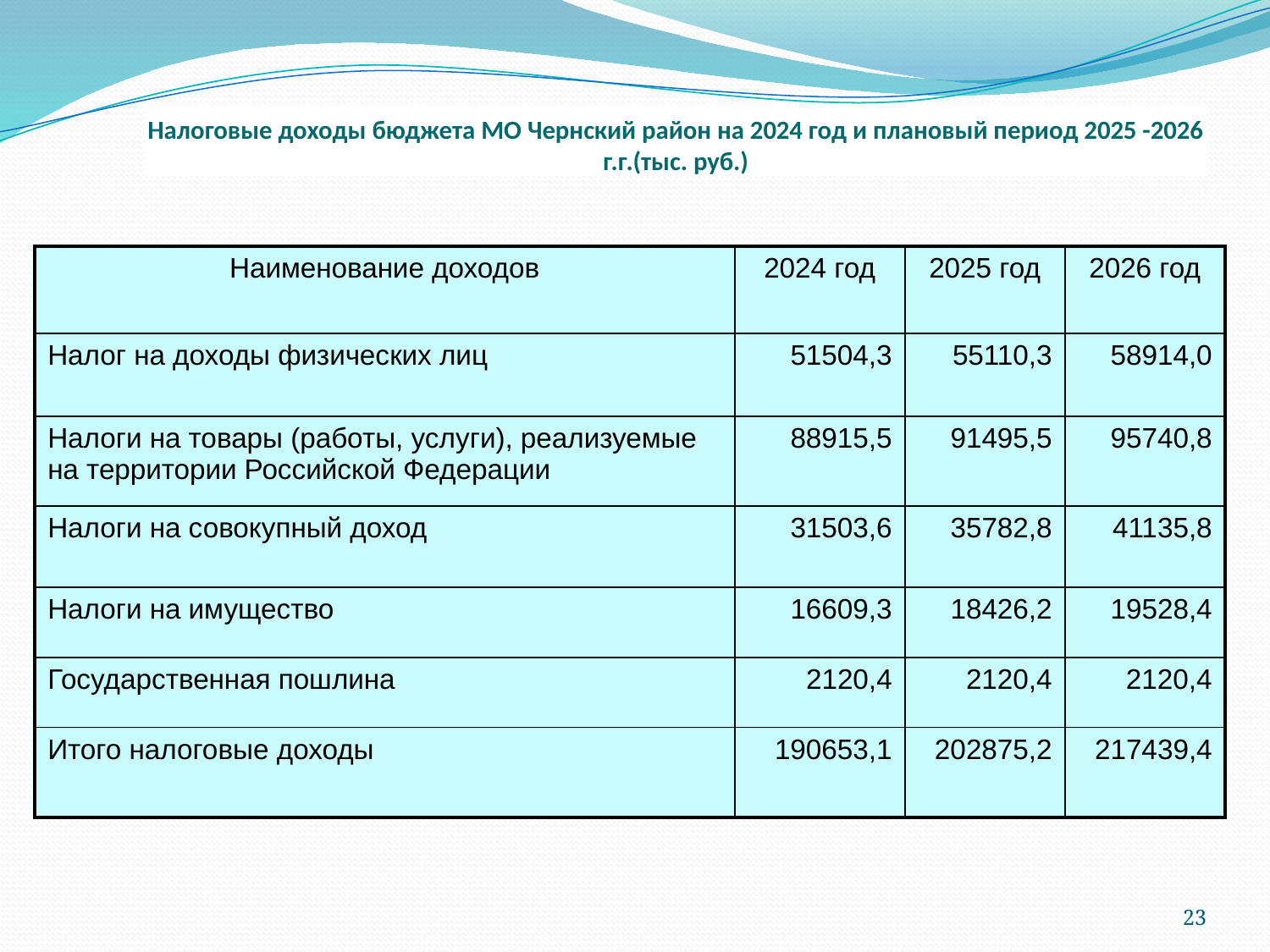

# Налоговые доходы бюджета МО Чернский район на 2024 год и плановый период 2025 -2026 г.г.(тыс. руб.)
| Наименование доходов | 2024 год | 2025 год | 2026 год |
| --- | --- | --- | --- |
| Налог на доходы физических лиц | 51504,3 | 55110,3 | 58914,0 |
| Налоги на товары (работы, услуги), реализуемые на территории Российской Федерации | 88915,5 | 91495,5 | 95740,8 |
| Налоги на совокупный доход | 31503,6 | 35782,8 | 41135,8 |
| Налоги на имущество | 16609,3 | 18426,2 | 19528,4 |
| Государственная пошлина | 2120,4 | 2120,4 | 2120,4 |
| Итого налоговые доходы | 190653,1 | 202875,2 | 217439,4 |
23